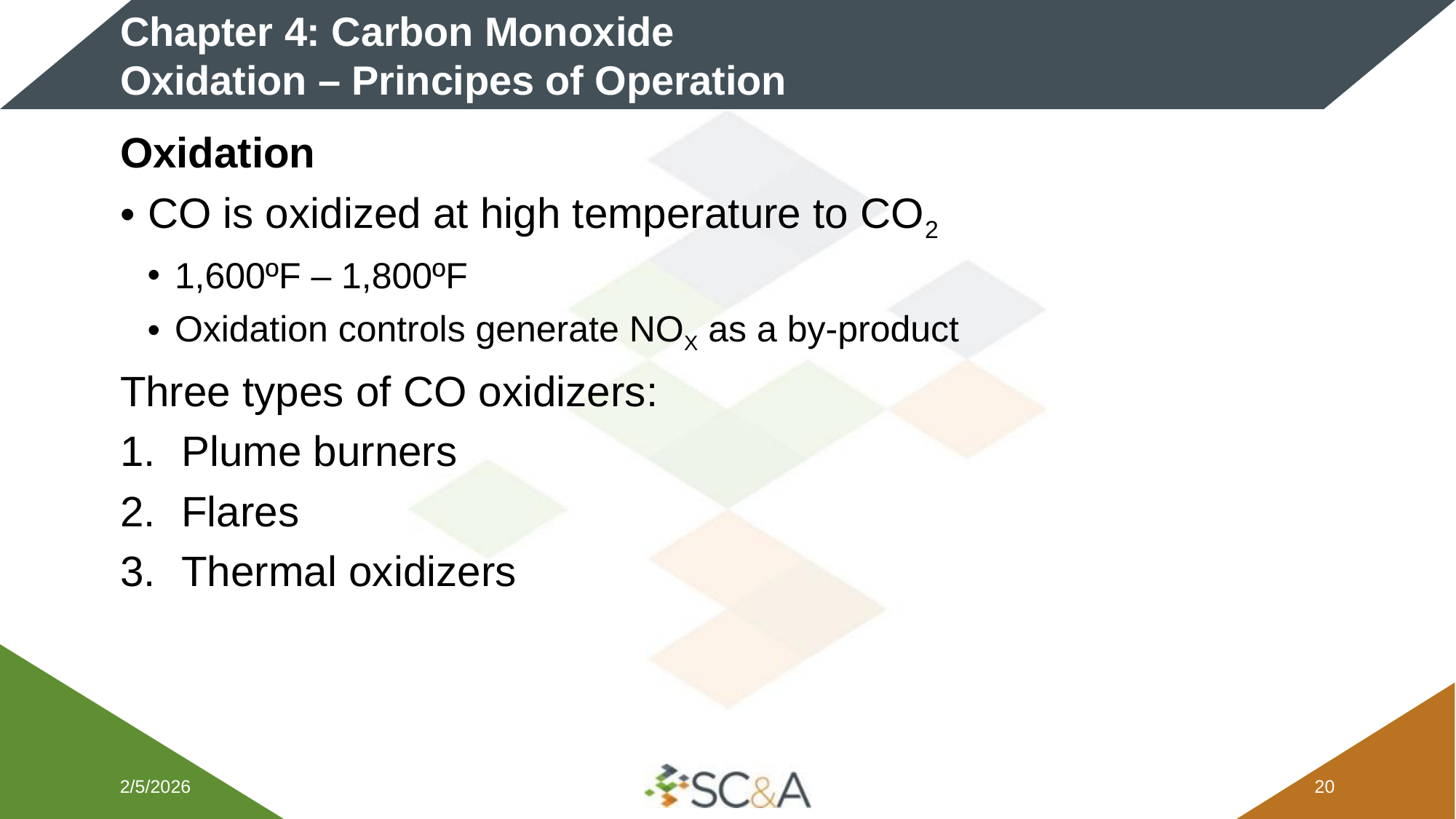

# Chapter 4: Carbon Monoxide Oxidation – Principes of Operation
Oxidation
CO is oxidized at high temperature to CO2
1,600ºF – 1,800ºF
Oxidation controls generate NOX as a by-product
Three types of CO oxidizers:
Plume burners
Flares
Thermal oxidizers

2/5/2026
20